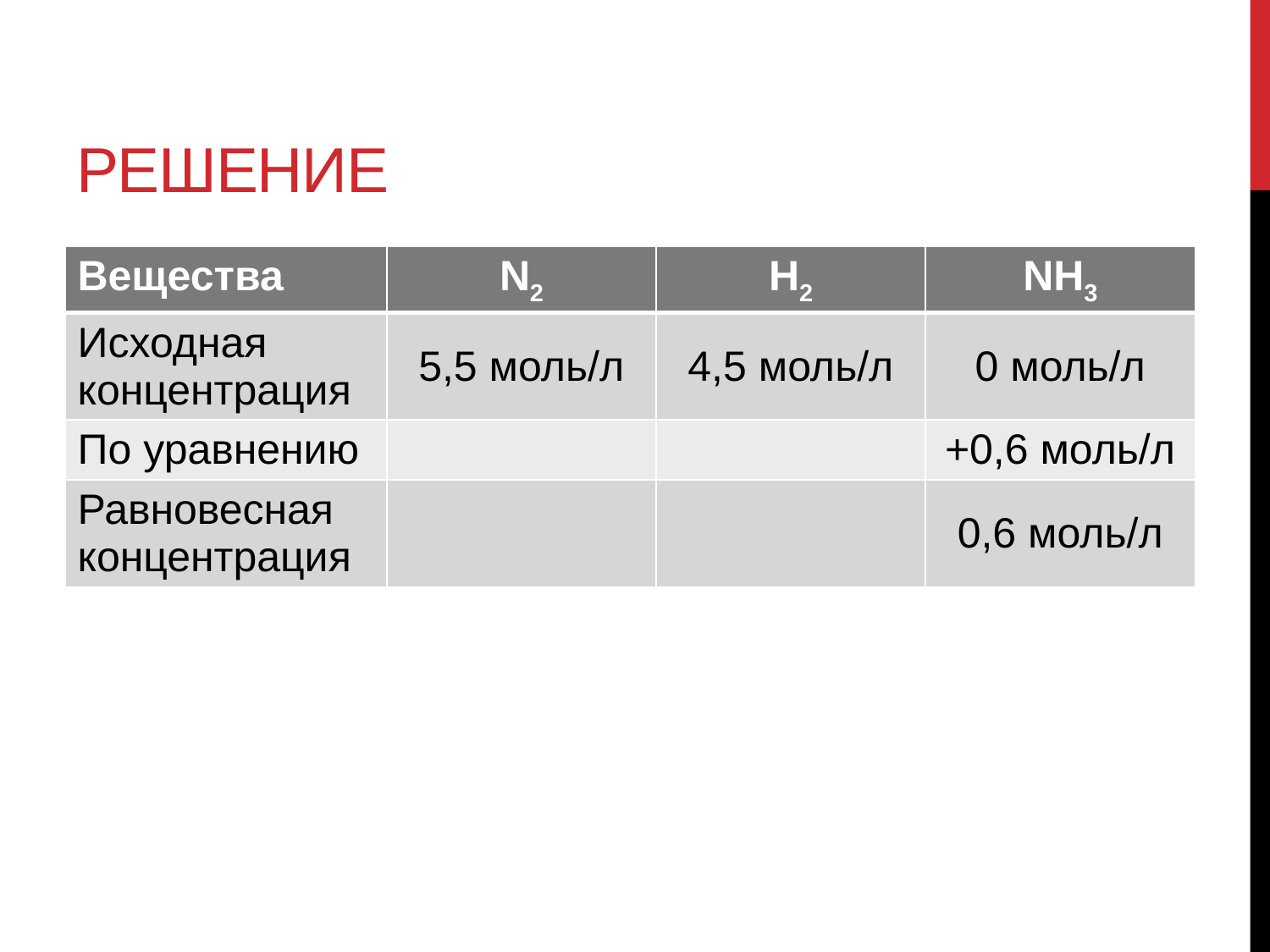

# решение

| Вещества | N2 | Н2 | NН3 |
| --- | --- | --- | --- |
| Исходная концентрация | 5,5 моль/л | 4,5 моль/л | 0 моль/л |
| По уравнению |  |  | +0,6 моль/л |
| Равновесная концентрация |  |  | 0,6 моль/л |